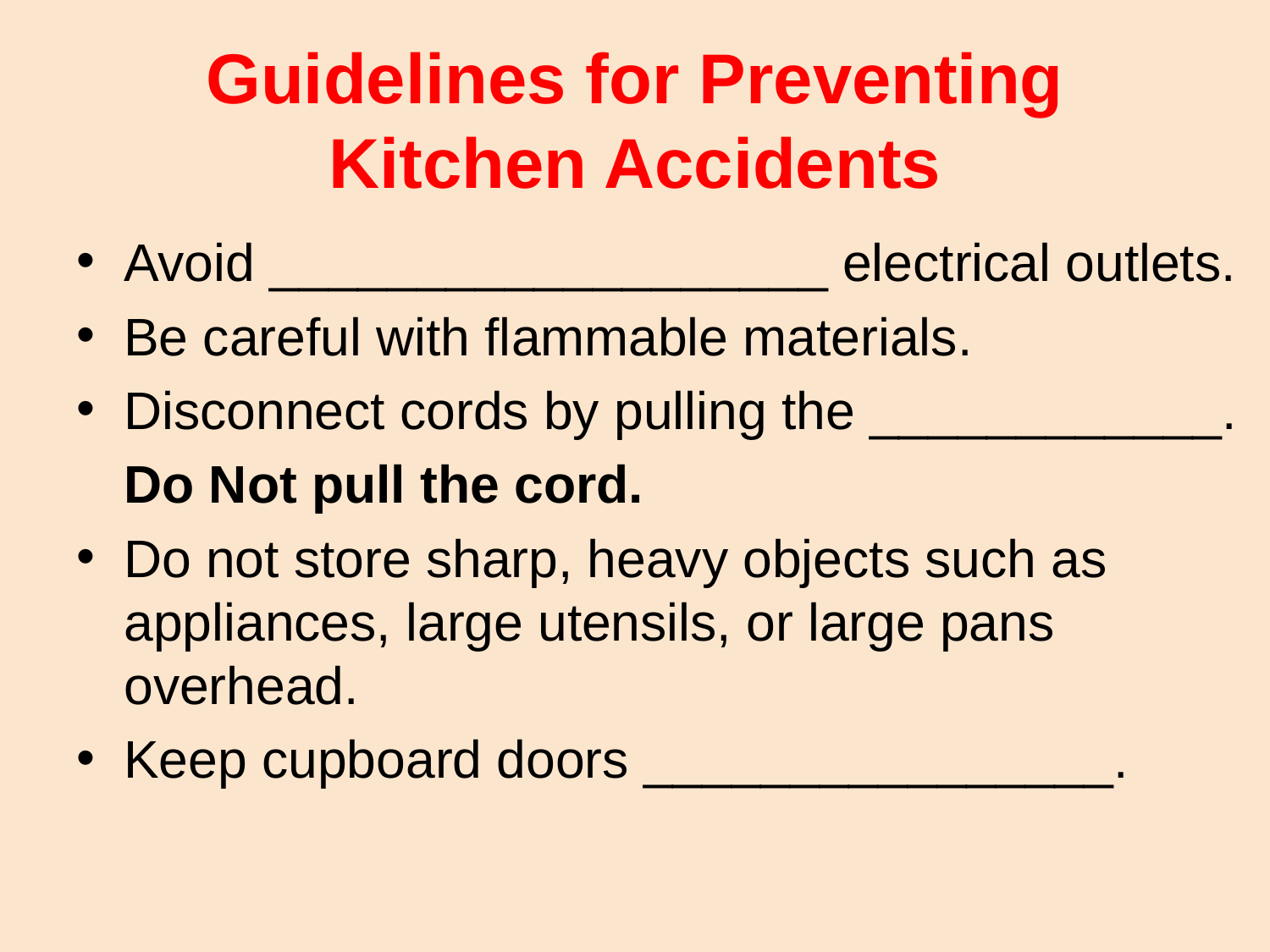

# Guidelines for Preventing Kitchen Accidents
Avoid ___________________ electrical outlets.
Be careful with flammable materials.
Disconnect cords by pulling the ____________.
	Do Not pull the cord.
Do not store sharp, heavy objects such as appliances, large utensils, or large pans overhead.
Keep cupboard doors ________________.